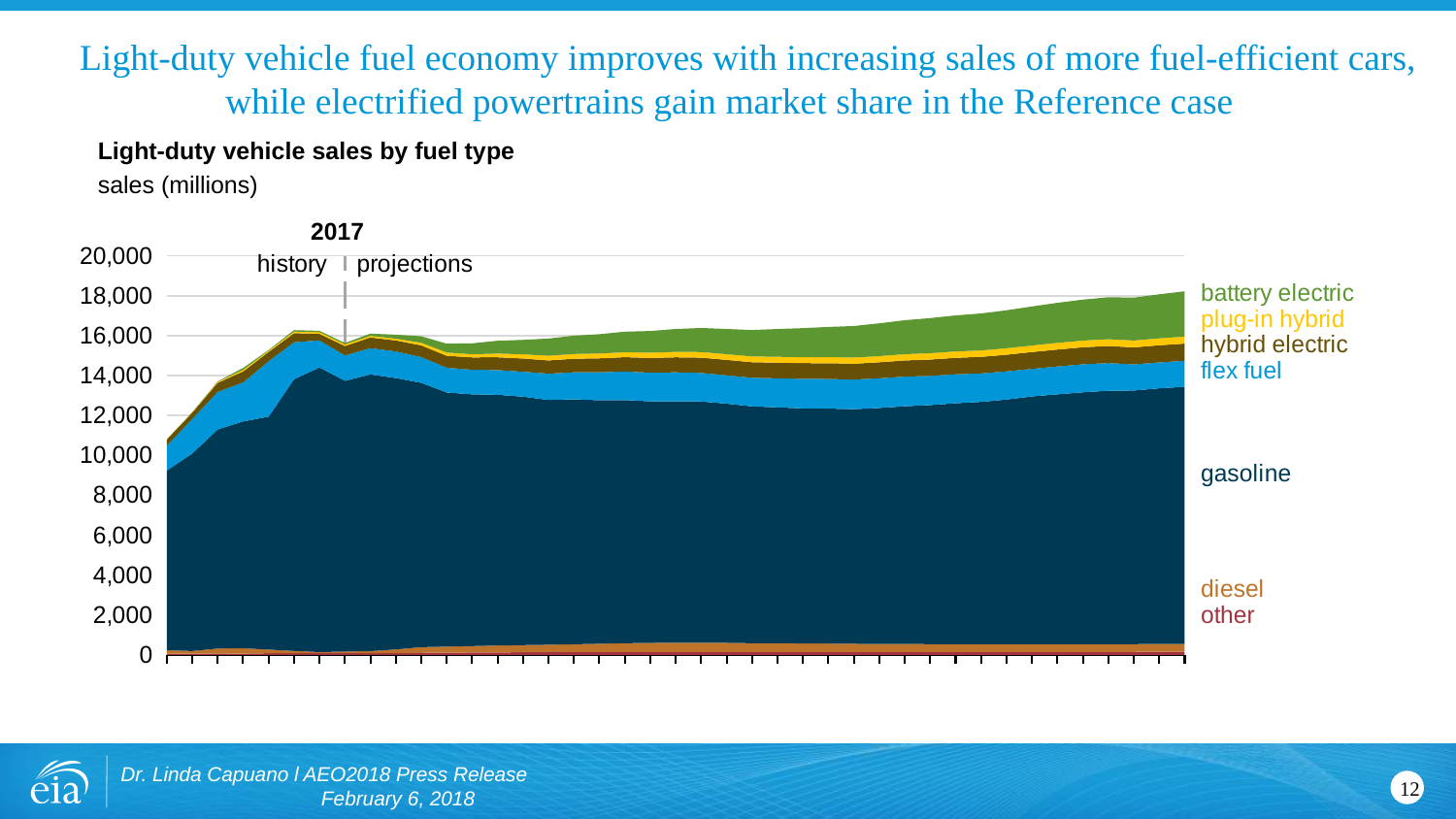

# Light-duty vehicle fuel economy improves with increasing sales of more fuel-efficient cars, 	while electrified powertrains gain market share in the Reference case
Light-duty vehicle sales by fuel type
sales (millions)

### Chart

| Category | Other | Diesel | Gasoline | Flex Fuel | Hybrid Electric | PHEV | Battery Electric |
|---|---|---|---|---|---|---|---|
| 2010 | 59.161839 | 175.417847 | 9009.290039 | 1248.056885 | 304.651703 | 0.0 | 1.257066 |
| 2011 | 58.567986 | 138.606445 | 9900.344727 | 1732.086426 | 308.2005 | 9.980367 | 9.524251 |
| 2012 | 69.120106 | 249.920364 | 10980.9375 | 1881.437988 | 454.16925 | 52.160881 | 16.384306 |
| 2013 | 63.884014 | 270.568176 | 11367.953125 | 1952.73877 | 549.813049 | 81.176086 | 94.214203 |
| 2014 | 83.38865299999999 | 183.835236 | 11676.09375 | 2774.293213 | 461.987885 | 62.650085 | 34.12751 |
| 2015 | 88.443183 | 111.65033 | 13613.214844 | 1856.948242 | 456.216217 | 78.420807 | 72.295601 |
| 2016 | 104.92242300000001 | 35.910172 | 14260.837891 | 1358.668335 | 334.824249 | 85.267548 | 64.180534 |
| 2017 | 102.824585 | 66.189125 | 13565.62207 | 1273.293945 | 469.71344 | 85.478127 | 66.310028 |
| 2018 | 90.31196999999999 | 101.625626 | 13864.300781 | 1318.29834 | 535.072571 | 82.810387 | 110.566887 |
| 2019 | 96.950311 | 176.284515 | 13601.908203 | 1330.536133 | 552.03363 | 91.906609 | 202.459091 |
| 2020 | 104.288416 | 287.389984 | 13242.290039 | 1292.220459 | 584.284119 | 131.399017 | 329.14679 |
| 2021 | 111.96790299999999 | 301.777618 | 12736.347656 | 1241.784058 | 600.048218 | 161.343307 | 442.976532 |
| 2022 | 118.90279 | 323.629211 | 12617.813477 | 1230.647339 | 618.82666 | 157.146042 | 547.449341 |
| 2023 | 124.829018 | 345.56665 | 12565.791992 | 1236.254639 | 641.957214 | 186.12915 | 641.672852 |
| 2024 | 133.292706 | 359.338715 | 12449.830078 | 1243.74707 | 667.591919 | 210.610962 | 721.955627 |
| 2025 | 141.722118 | 368.123169 | 12266.9375 | 1317.874512 | 662.415771 | 234.977341 | 864.740601 |
| 2026 | 142.336708 | 394.49707 | 12273.426758 | 1350.857544 | 680.9375 | 239.053925 | 920.052063 |
| 2027 | 140.749954 | 416.684875 | 12204.063477 | 1401.118164 | 700.76239 | 239.440933 | 970.422302 |
| 2028 | 141.071533 | 447.229065 | 12184.589844 | 1425.772217 | 721.76001 | 248.020981 | 1031.4646 |
| 2029 | 141.536068 | 459.904266 | 12105.995117 | 1436.913574 | 737.662537 | 261.475128 | 1091.81189 |
| 2030 | 142.162609 | 469.478851 | 12091.972656 | 1457.19165 | 753.077698 | 273.54483 | 1146.664917 |
| 2031 | 142.404206 | 469.440704 | 12088.277344 | 1428.591309 | 768.599609 | 280.023804 | 1210.64624 |
| 2032 | 142.400226 | 460.737396 | 11987.143555 | 1418.818481 | 775.177368 | 285.569244 | 1266.116577 |
| 2033 | 142.240227 | 446.15097 | 11867.790039 | 1433.653809 | 777.414062 | 289.865875 | 1326.420044 |
| 2034 | 142.803489 | 443.699188 | 11817.509766 | 1456.262085 | 782.764221 | 295.277893 | 1395.431641 |
| 2035 | 143.017948 | 433.435211 | 11780.530273 | 1477.610107 | 785.963074 | 298.943451 | 1458.466919 |
| 2036 | 143.51782599999999 | 423.315277 | 11778.365234 | 1484.128296 | 789.080811 | 303.102661 | 1518.247314 |
| 2037 | 143.744324 | 412.70816 | 11759.735352 | 1482.83252 | 794.083496 | 307.493073 | 1583.970703 |
| 2038 | 144.08535799999999 | 406.828033 | 11825.213867 | 1487.266724 | 801.153687 | 310.050079 | 1645.159546 |
| 2039 | 144.55534699999998 | 401.350983 | 11917.27832 | 1483.706177 | 809.365601 | 312.81369 | 1704.049805 |
| 2040 | 145.20053099999998 | 396.87265 | 11976.800781 | 1467.538086 | 816.243408 | 316.865295 | 1760.80249 |
| 2041 | 146.009339 | 392.432526 | 12073.46582 | 1450.598511 | 824.859558 | 319.798157 | 1808.842896 |
| 2042 | 146.709801 | 390.923737 | 12142.682617 | 1427.986328 | 828.848145 | 322.589752 | 1853.12146 |
| 2043 | 147.712006 | 389.407928 | 12259.901367 | 1411.096313 | 834.957153 | 325.458618 | 1902.281006 |
| 2044 | 149.233983 | 391.394562 | 12412.682617 | 1380.861328 | 842.634705 | 329.701965 | 1956.384888 |
| 2045 | 150.770168 | 389.716309 | 12519.813477 | 1393.242798 | 849.126343 | 334.070923 | 2009.38916 |
| 2046 | 152.076325 | 387.071716 | 12620.985352 | 1402.071899 | 852.713745 | 337.284515 | 2053.712891 |
| 2047 | 153.431507 | 386.927246 | 12698.414062 | 1385.657715 | 855.973389 | 341.881195 | 2105.850586 |
| 2048 | 153.929222 | 387.232239 | 12706.657227 | 1309.541504 | 853.61908 | 345.178802 | 2148.693359 |
| 2049 | 155.673485 | 393.800201 | 12809.960938 | 1297.873047 | 858.304138 | 350.135071 | 2206.911621 |
| 2050 | 157.462517 | 394.051666 | 12884.283203 | 1302.409912 | 861.855591 | 355.921021 | 2269.324463 |
Dr. Linda Capuano l AEO2018 Press Release                                       February 6, 2018
12